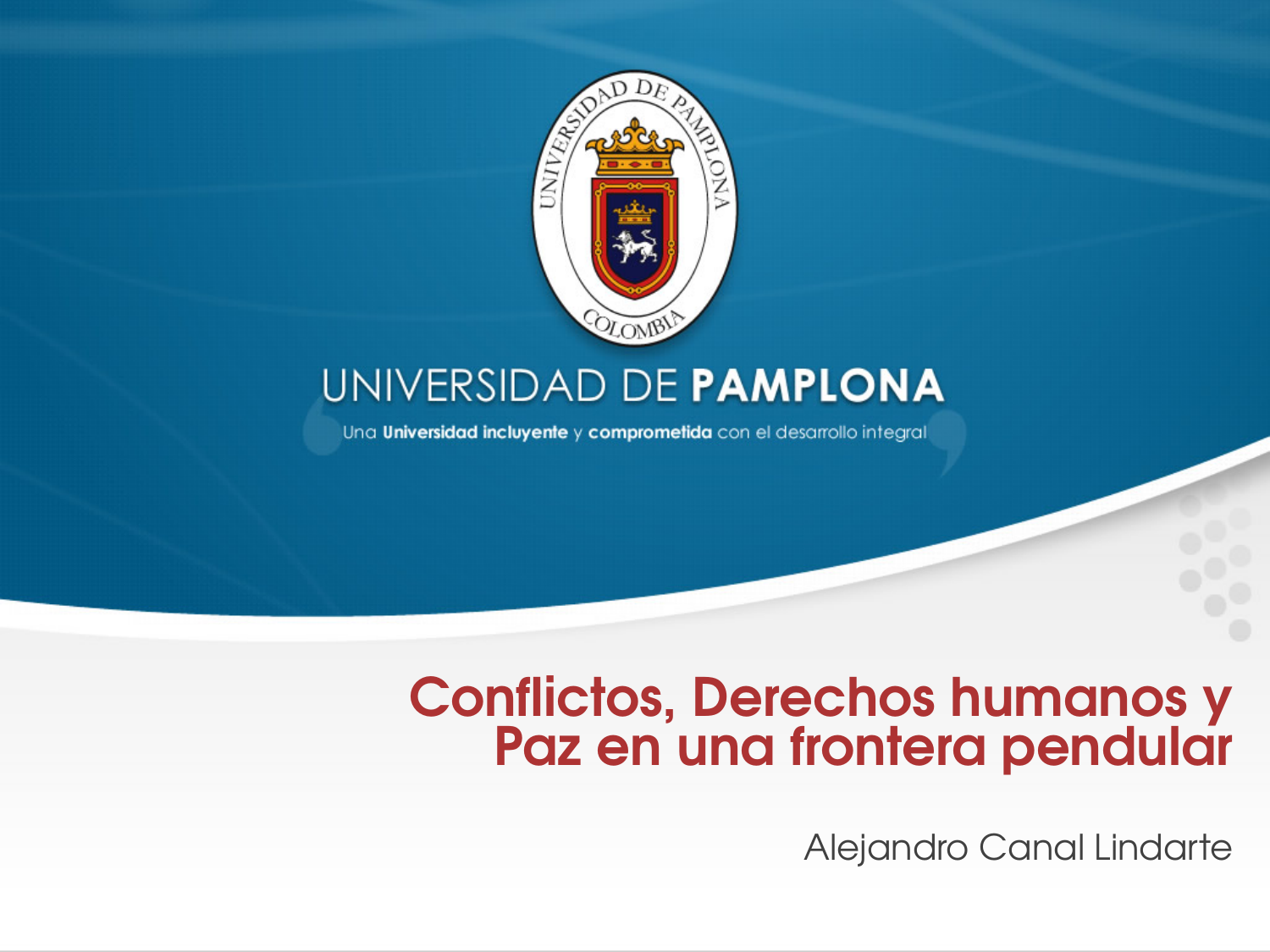

# Conflictos, Derechos humanos y Paz en una frontera pendular

Alejandro Canal Lindarte